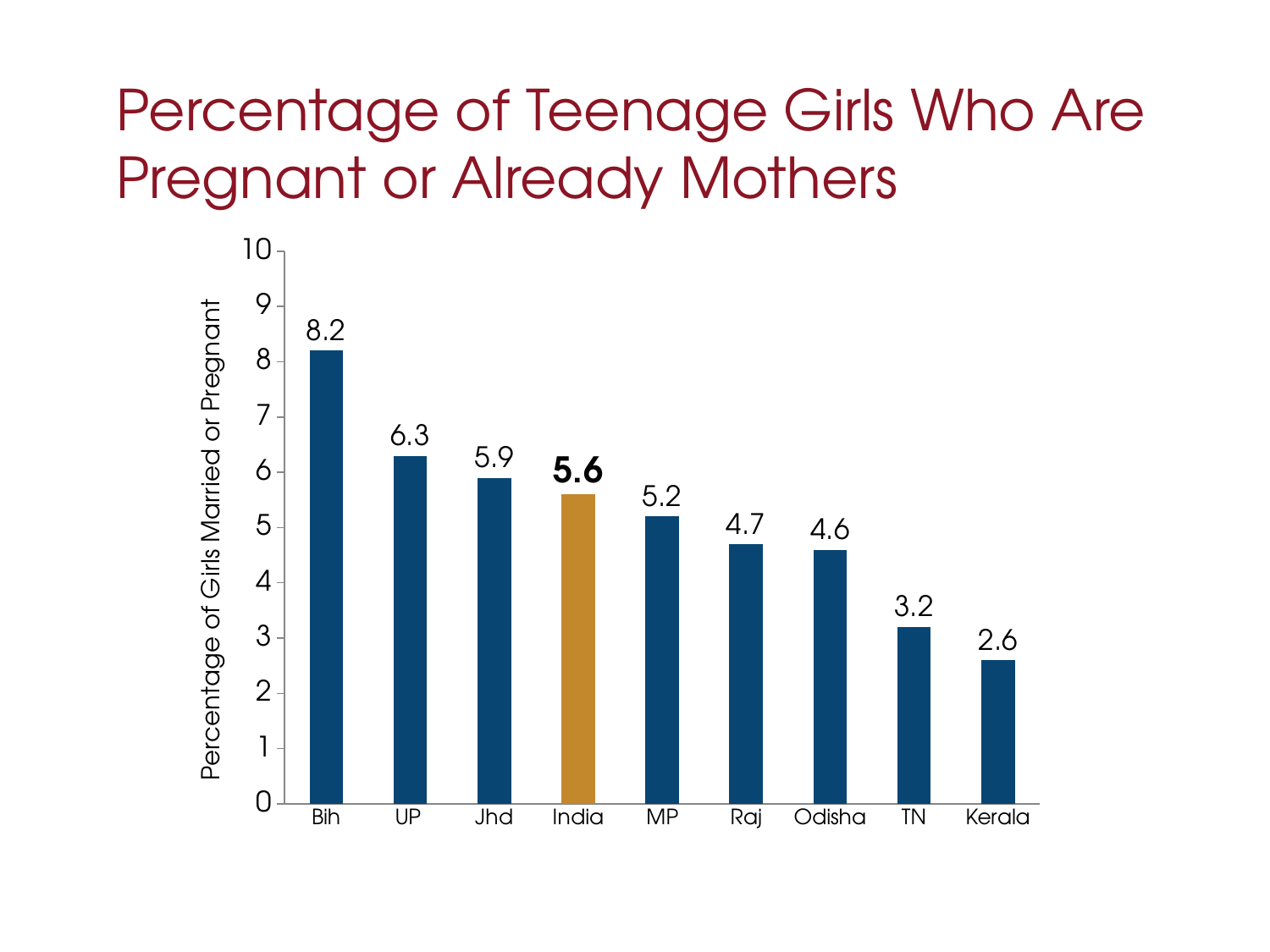

# Percentage of Teenage Girls Who Are Pregnant or Already Mothers

### Chart

| Category |  |
|---|---|
| Bih | 8.200000000000001 |
| UP  | 6.3 |
| Jhd | 5.9 |
| India | 5.6 |
| MP | 5.2 |
| Raj | 4.7 |
| Odisha | 4.6 |
| TN | 3.2 |
| Kerala | 2.6 |